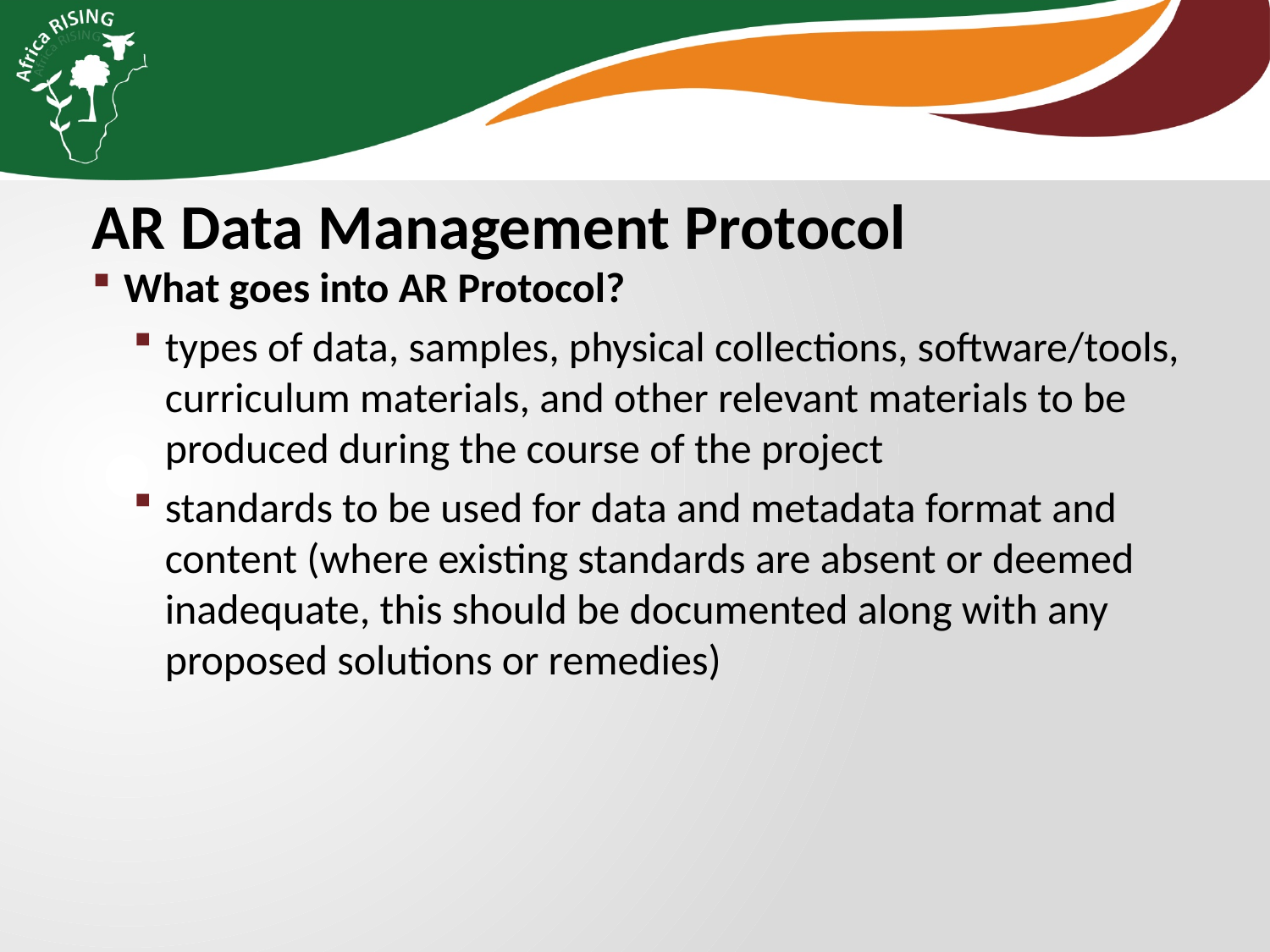

AR Data Management Protocol
What goes into AR Protocol?
types of data, samples, physical collections, software/tools, curriculum materials, and other relevant materials to be produced during the course of the project
standards to be used for data and metadata format and content (where existing standards are absent or deemed inadequate, this should be documented along with any proposed solutions or remedies)